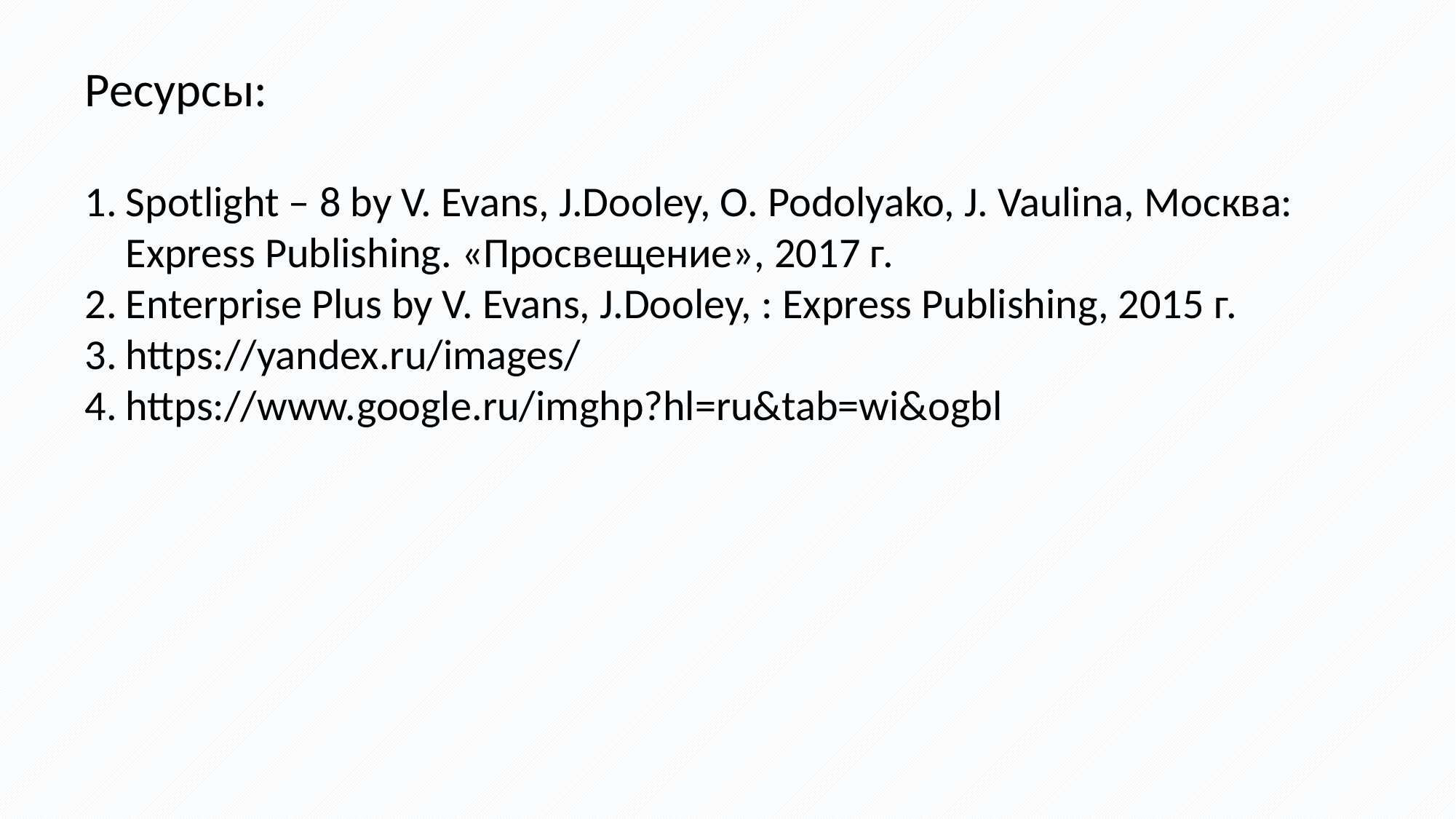

Ресурсы:

Spotlight – 8 by V. Evans, J.Dooley, O. Podolyako, J. Vaulina, Москва: Express Publishing. «Просвещение», 2017 г.
Enterprise Plus by V. Evans, J.Dooley, : Express Publishing, 2015 г.
https://yandex.ru/images/
https://www.google.ru/imghp?hl=ru&tab=wi&ogbl